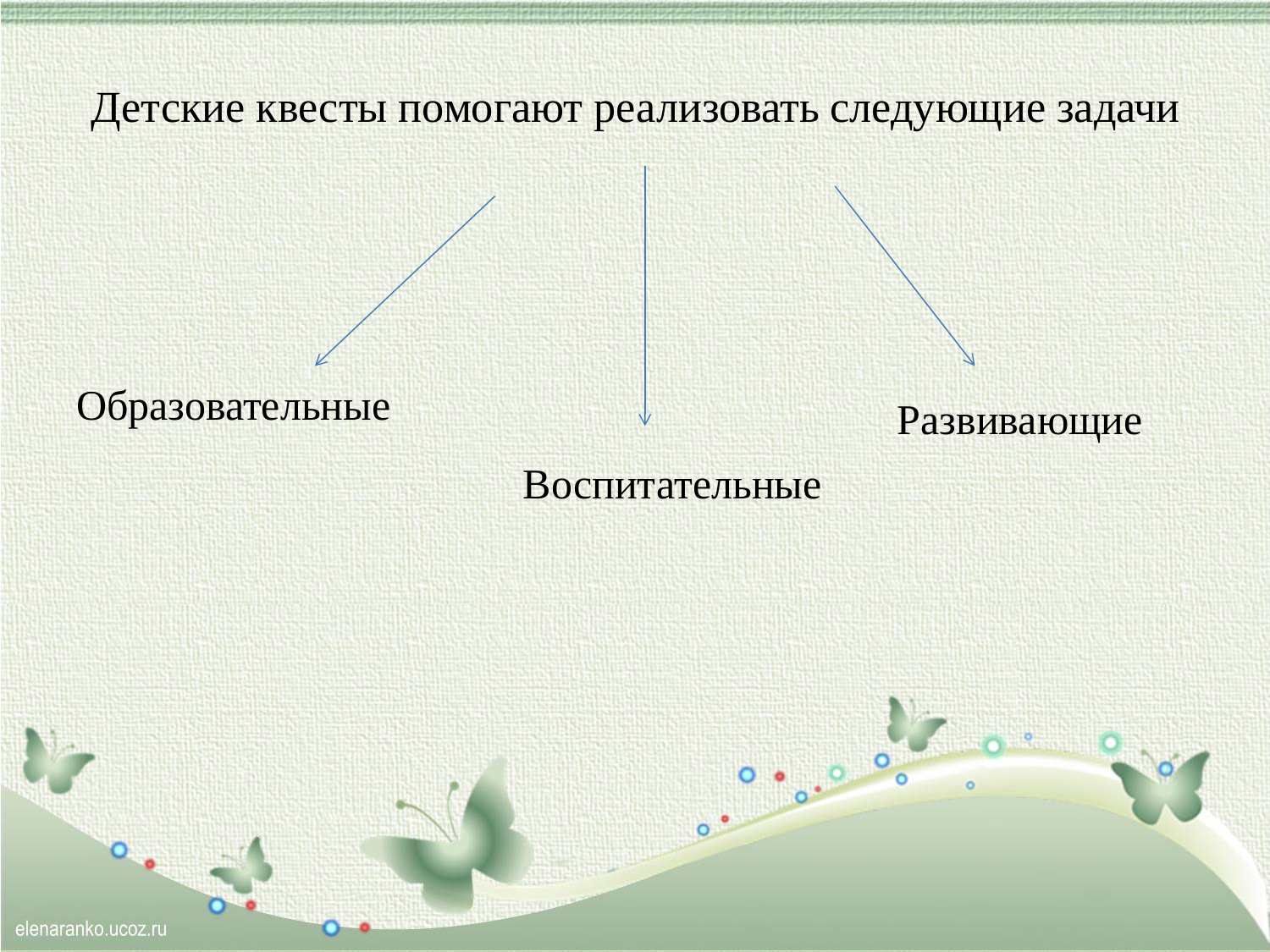

# Детские квесты помогают реализовать следующие задачи

Образовательные

Развивающие
Воспитательные